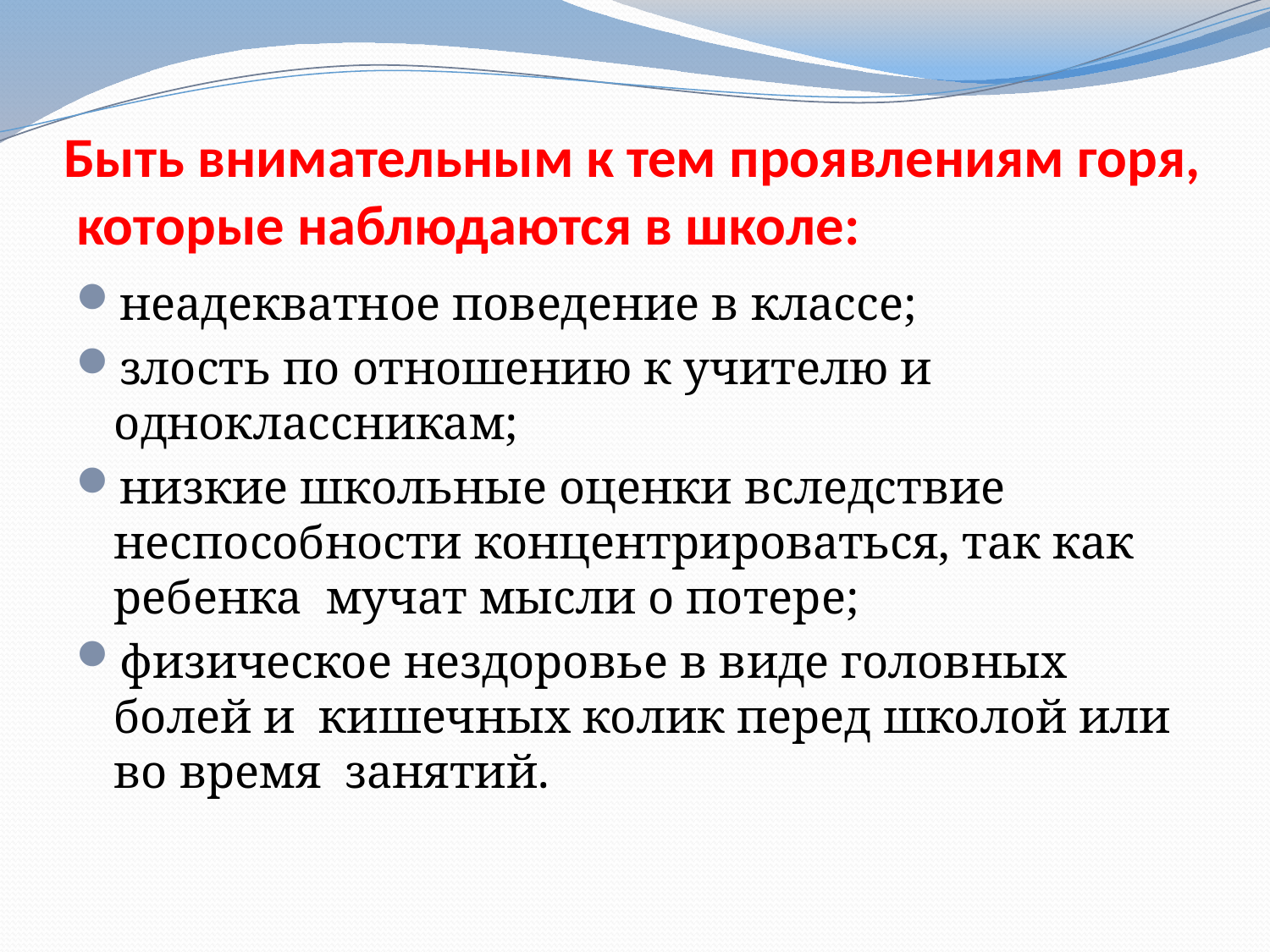

# Быть внимательным к тем проявлениям горя,  которые наблюдаются в школе:
неадекватное поведение в классе;
злость по отношению к учителю и  одноклассникам;
низкие школьные оценки вследствие неспособности концентрироваться, так как ребенка  мучат мысли о потере;
физическое нездоровье в виде головных болей и  кишечных колик перед школой или во время  занятий.